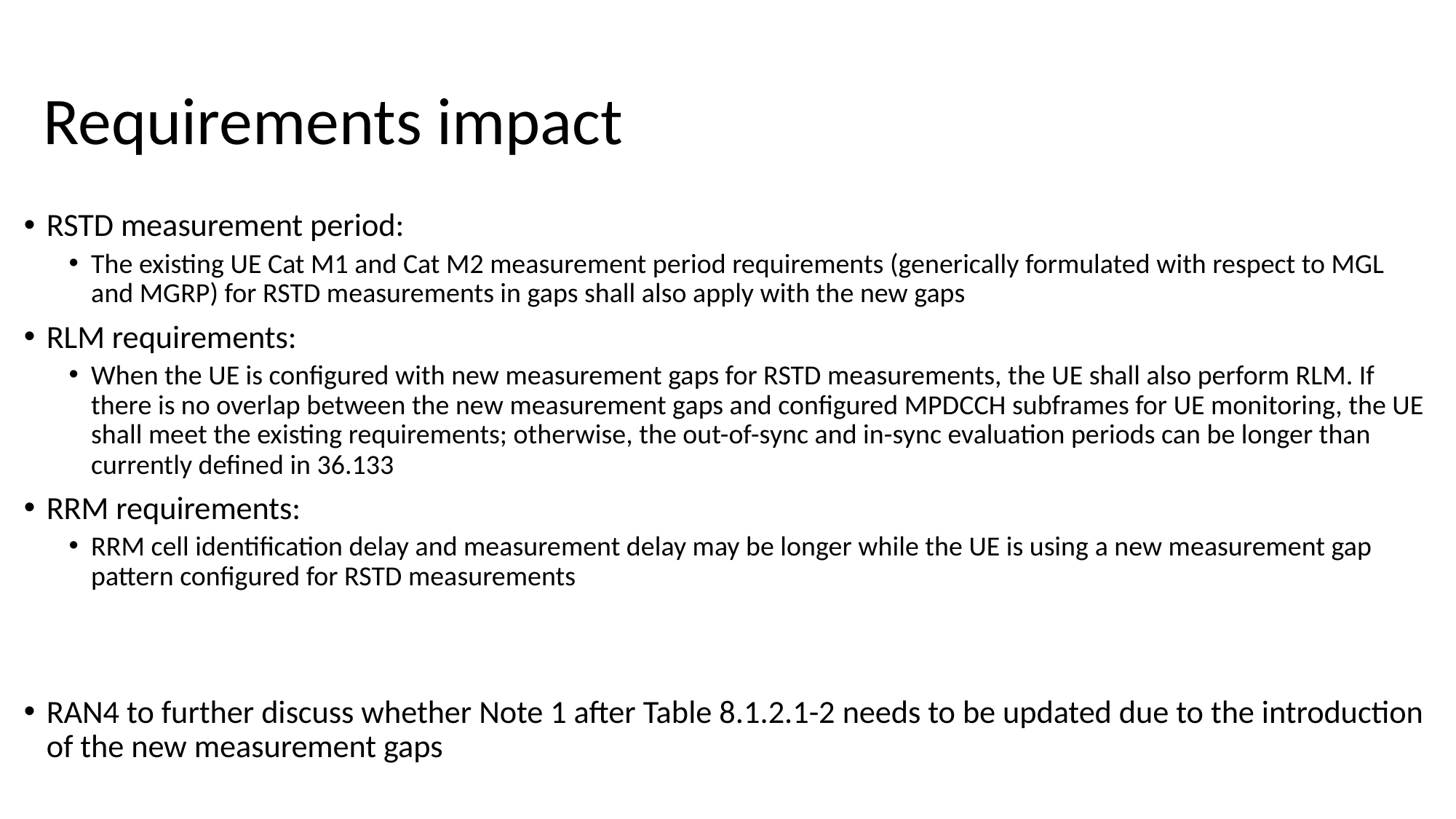

# Requirements impact
RSTD measurement period:
The existing UE Cat M1 and Cat M2 measurement period requirements (generically formulated with respect to MGL and MGRP) for RSTD measurements in gaps shall also apply with the new gaps
RLM requirements:
When the UE is configured with new measurement gaps for RSTD measurements, the UE shall also perform RLM. If there is no overlap between the new measurement gaps and configured MPDCCH subframes for UE monitoring, the UE shall meet the existing requirements; otherwise, the out-of-sync and in-sync evaluation periods can be longer than currently defined in 36.133
RRM requirements:
RRM cell identification delay and measurement delay may be longer while the UE is using a new measurement gap pattern configured for RSTD measurements

RAN4 to further discuss whether Note 1 after Table 8.1.2.1-2 needs to be updated due to the introduction of the new measurement gaps